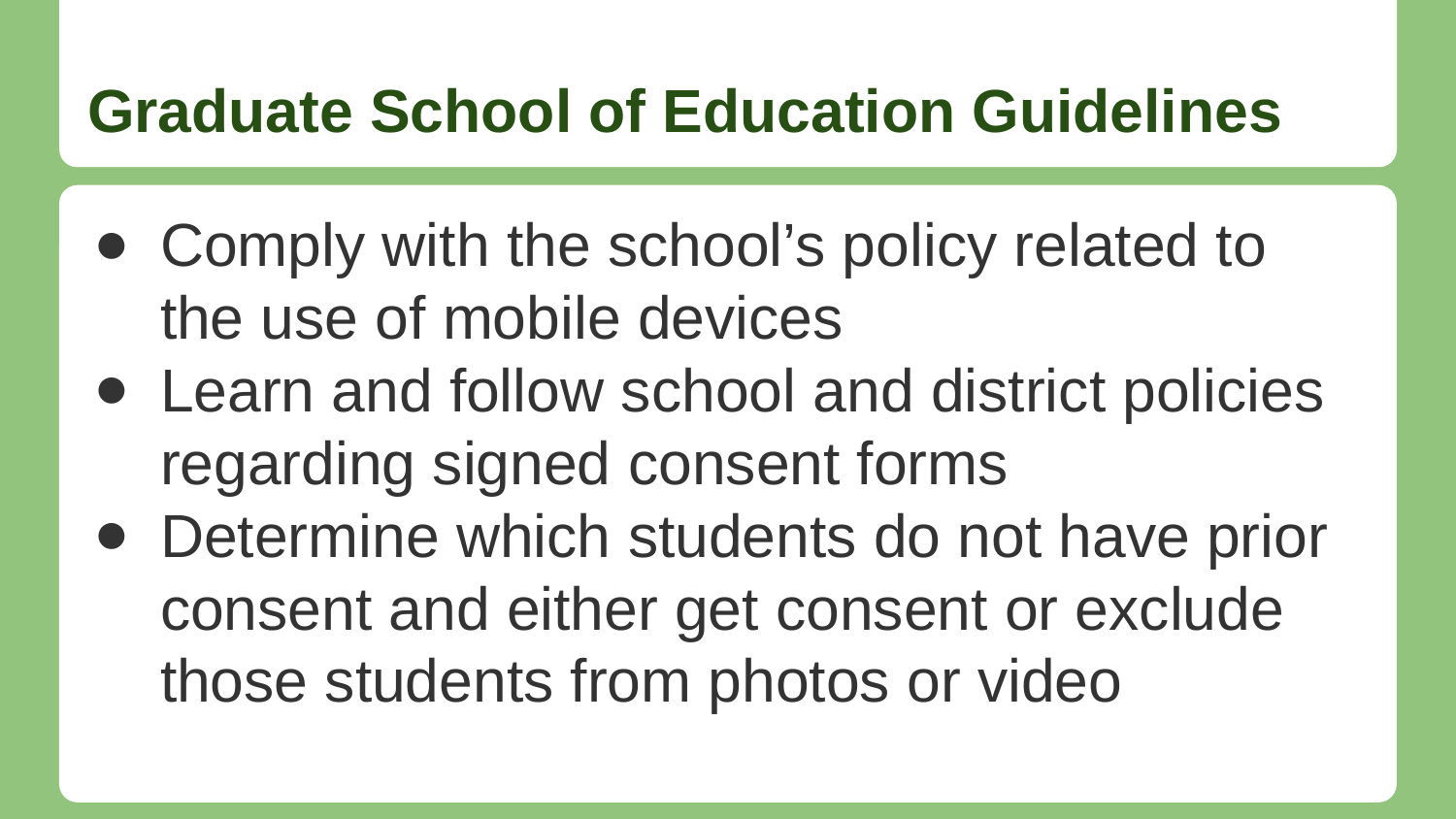

# Graduate School of Education Guidelines
Comply with the school’s policy related to the use of mobile devices
Learn and follow school and district policies regarding signed consent forms
Determine which students do not have prior consent and either get consent or exclude those students from photos or video